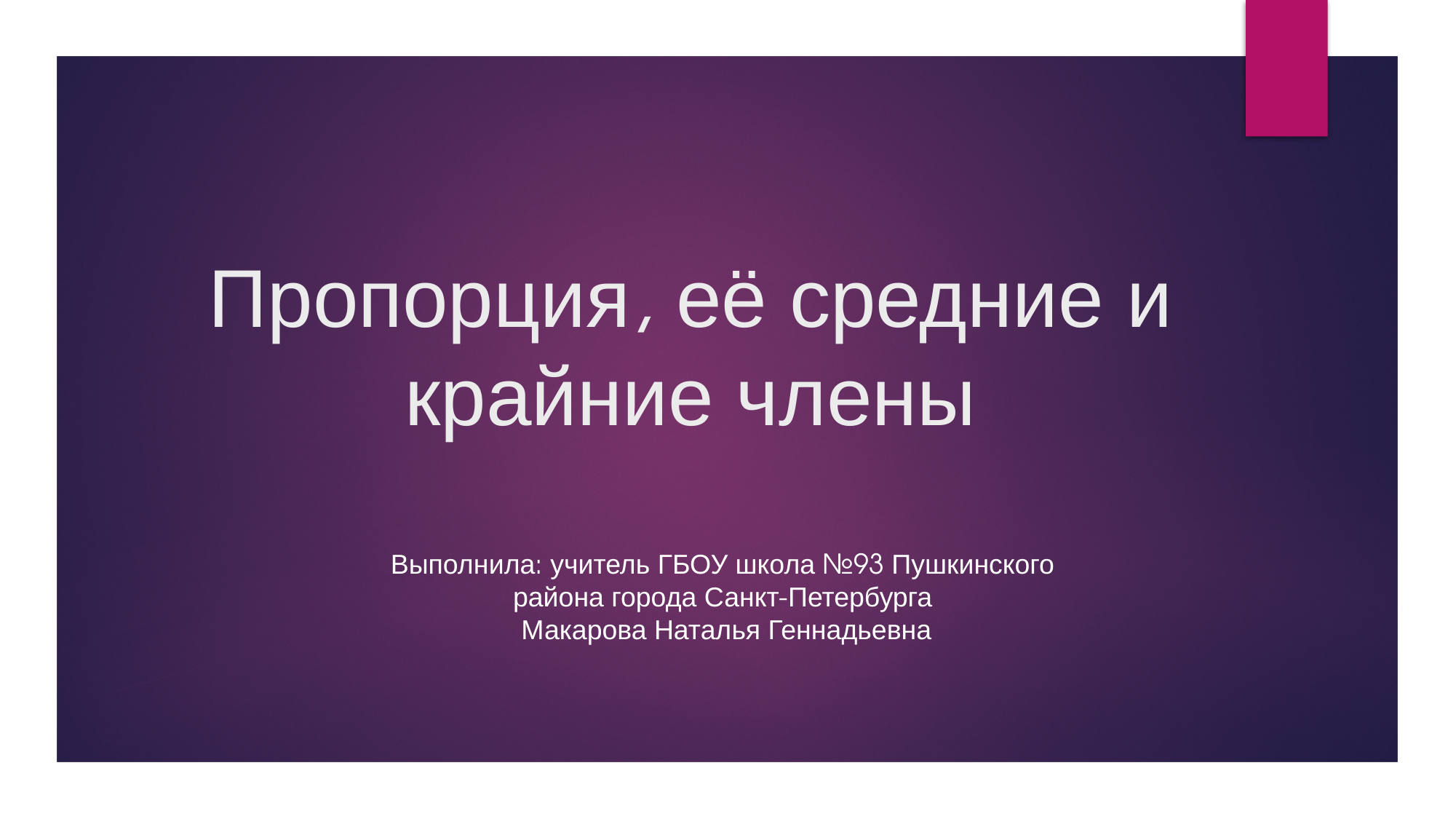

# Пропорция, её средние и крайние члены
Выполнила: учитель ГБОУ школа №93 Пушкинского района города Санкт-Петербурга
 Макарова Наталья Геннадьевна